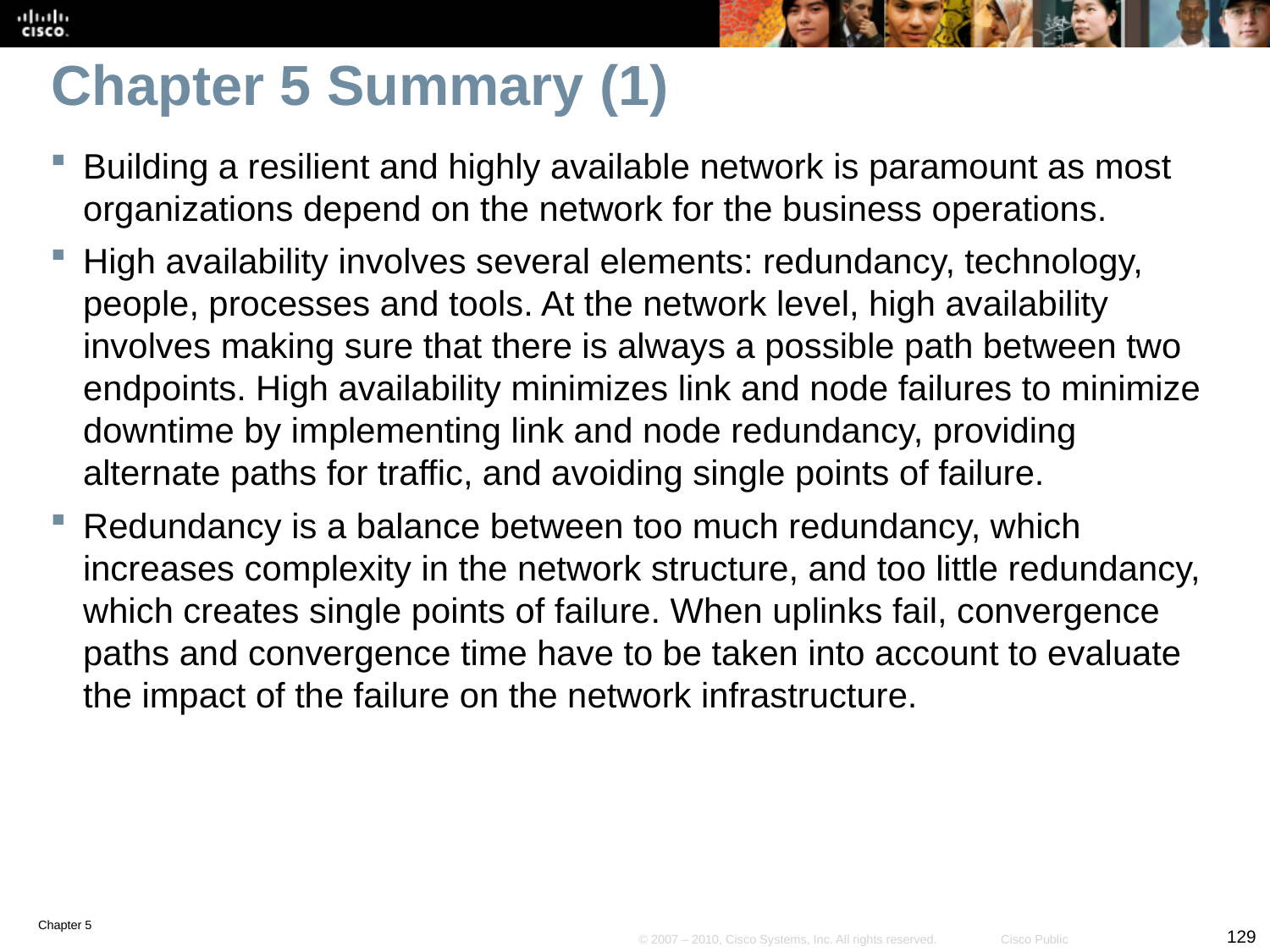

# Chapter 5 Summary (1)
Building a resilient and highly available network is paramount as most organizations depend on the network for the business operations.
High availability involves several elements: redundancy, technology, people, processes and tools. At the network level, high availability involves making sure that there is always a possible path between two endpoints. High availability minimizes link and node failures to minimize downtime by implementing link and node redundancy, providing alternate paths for traffic, and avoiding single points of failure.
Redundancy is a balance between too much redundancy, which increases complexity in the network structure, and too little redundancy, which creates single points of failure. When uplinks fail, convergence paths and convergence time have to be taken into account to evaluate the impact of the failure on the network infrastructure.